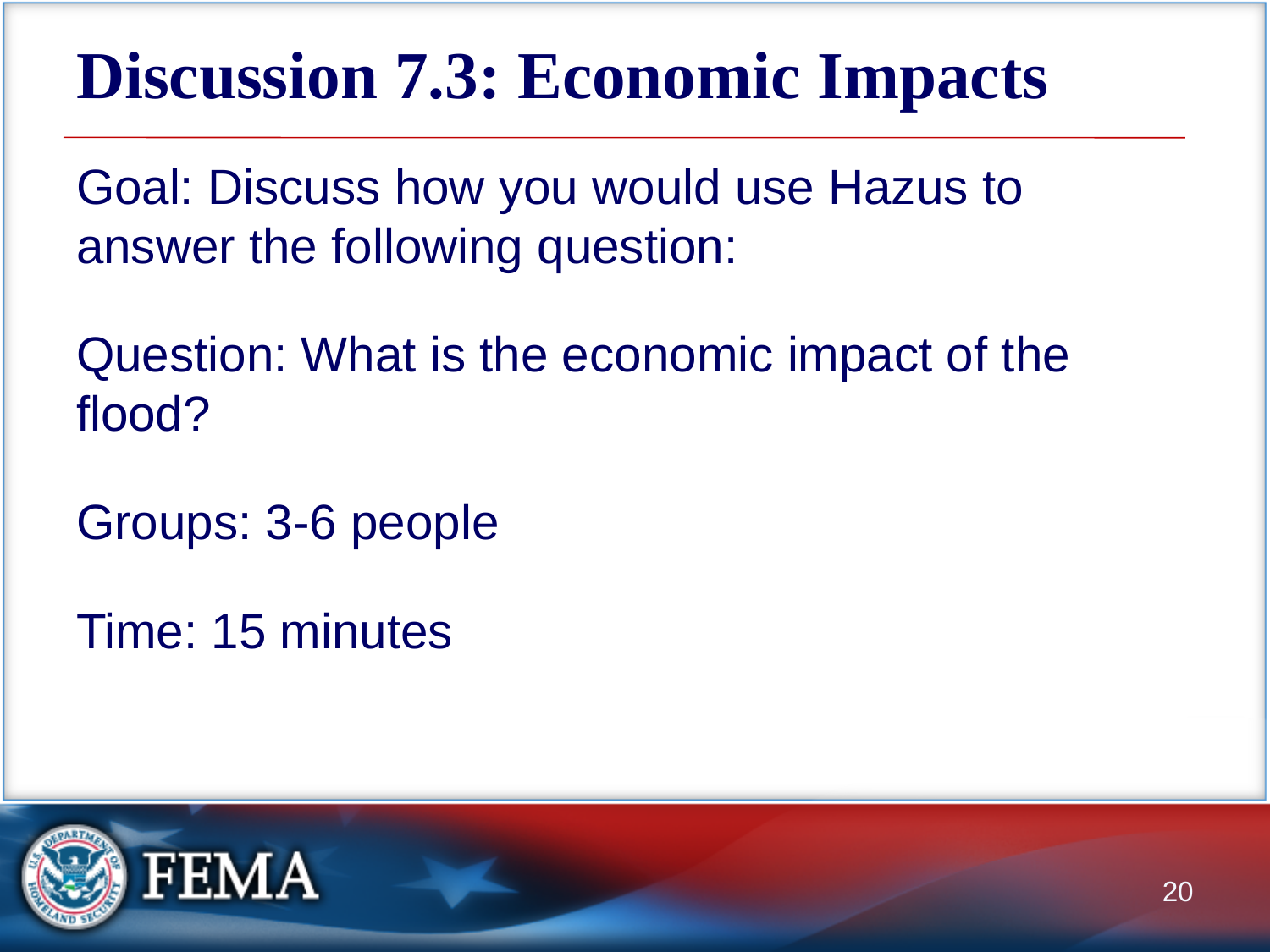

# Discussion 7.3: Economic Impacts
Goal: Discuss how you would use Hazus to answer the following question:
Question: What is the economic impact of the flood?
Groups: 3-6 people
Time: 15 minutes
20